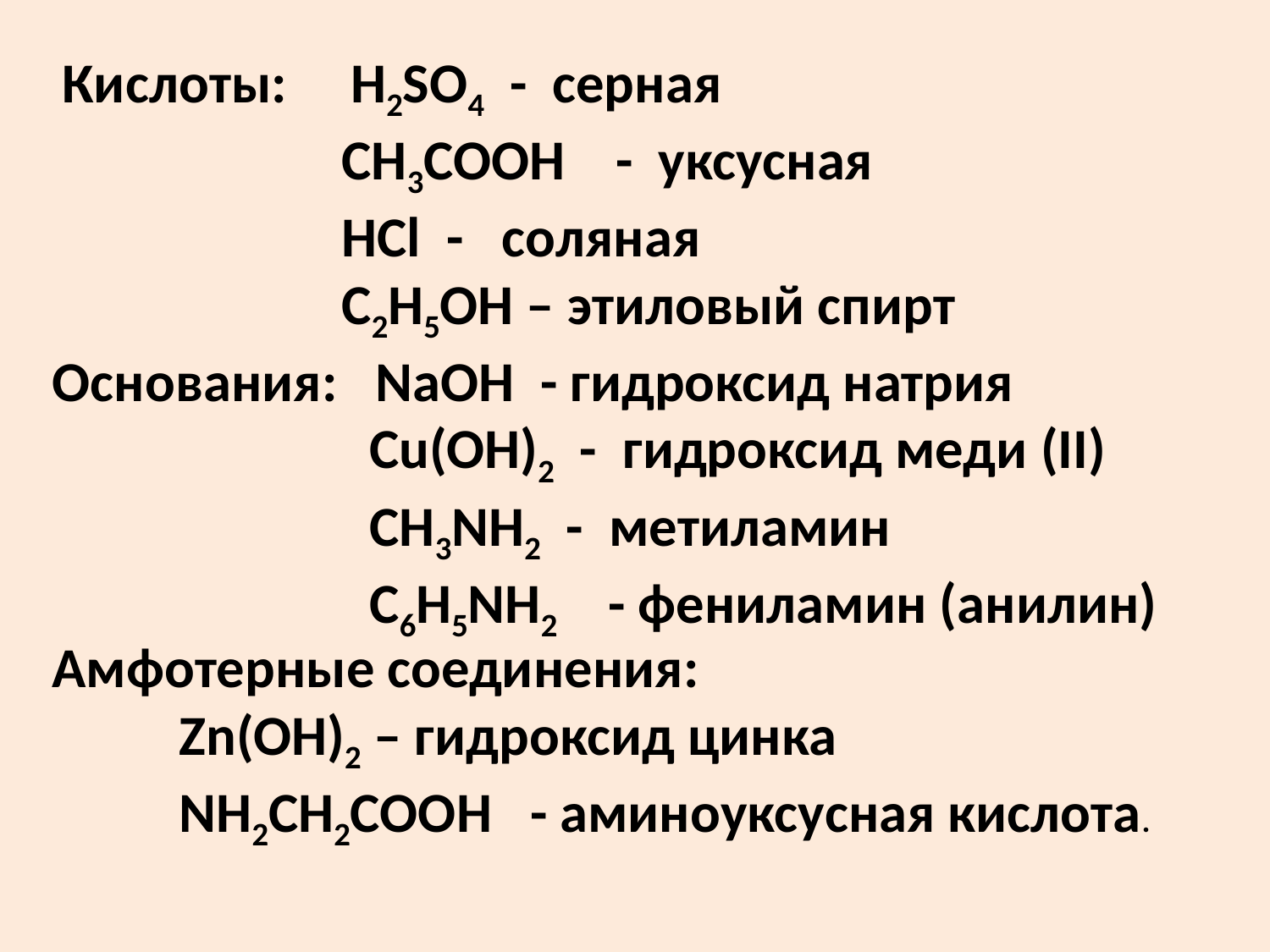

Кислоты:     Н2SO4  -  серная
                      CH3COOH    -  уксусная
                      HCl  -   соляная
                      С2Н5ОН – этиловый спирт

Основания:   NaOH  - гидроксид натрия
                         Cu(OH)2  -  гидроксид меди (II)
                         CH3NH2  -  метиламин
                         C6H5NH2    - фениламин (анилин)
Амфотерные соединения:
          Zn(OH)2 – гидроксид цинка
          NH2CH2COOH   - аминоуксусная кислота.